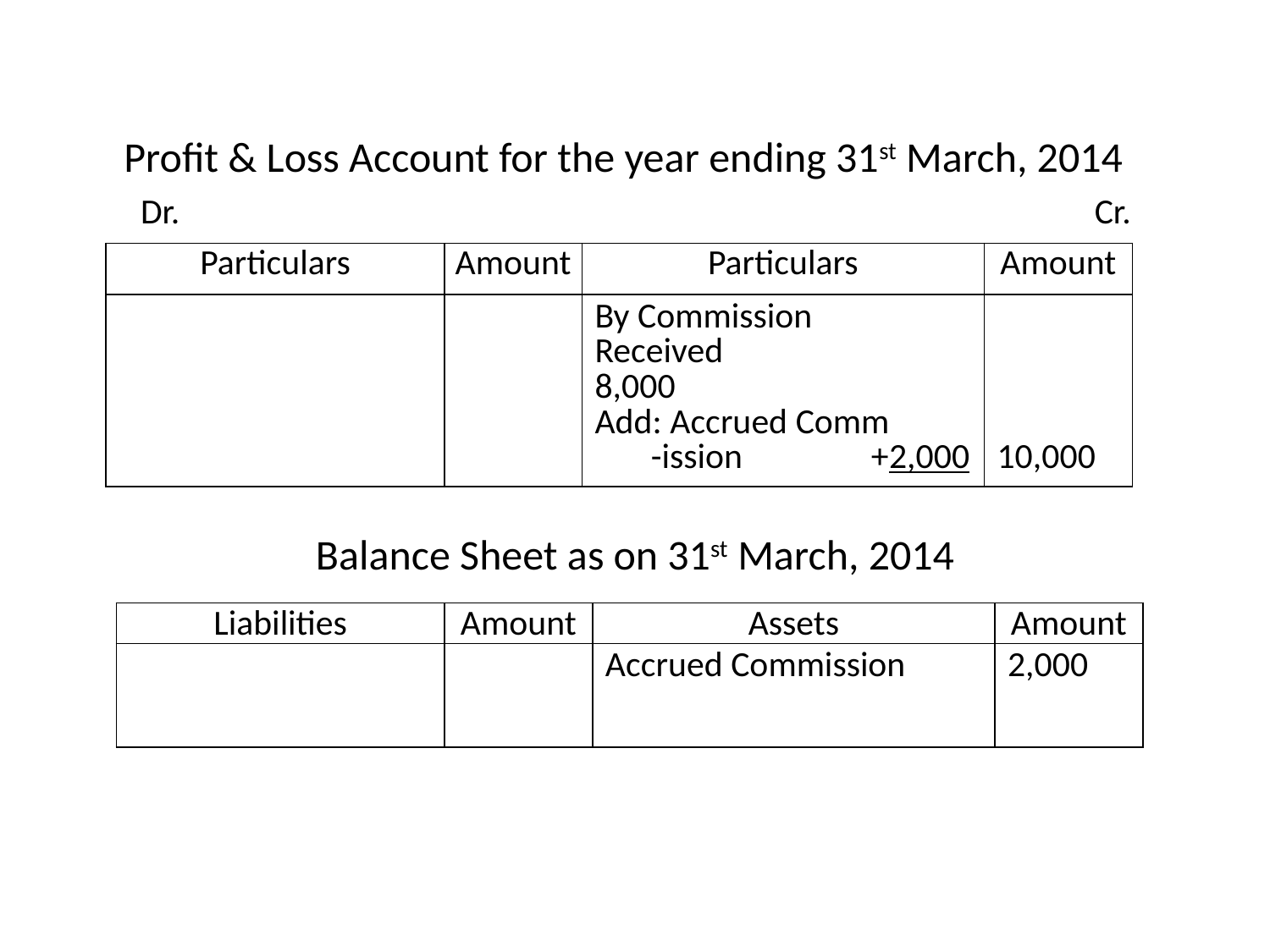

Profit & Loss Account for the year ending 31st March, 2014
        Dr. 						                          Cr.

Balance Sheet as on 31st March, 2014

| Particulars | Amount | Particulars | Amount |
| --- | --- | --- | --- |
|  |  | By Commission Received 8,000 Add: Accrued Comm -ission +2,000 | 10,000 |
| Liabilities | Amount | Assets | Amount |
| --- | --- | --- | --- |
|  |  | Accrued Commission | 2,000 |